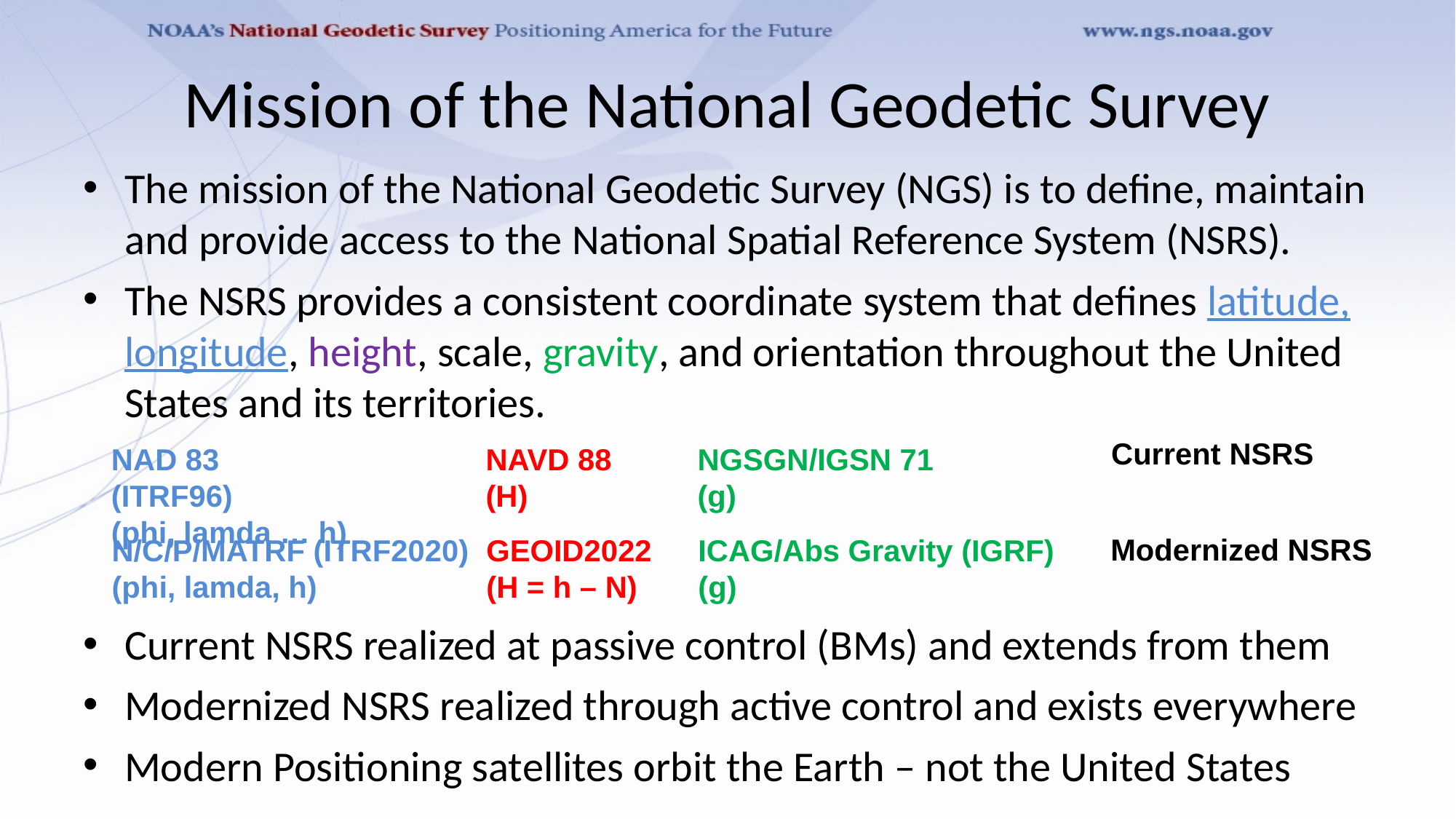

# Mission of the National Geodetic Survey
The mission of the National Geodetic Survey (NGS) is to define, maintain and provide access to the National Spatial Reference System (NSRS).
The NSRS provides a consistent coordinate system that defines latitude, longitude, height, scale, gravity, and orientation throughout the United States and its territories.

Current NSRS realized at passive control (BMs) and extends from them
Modernized NSRS realized through active control and exists everywhere
Modern Positioning satellites orbit the Earth – not the United States

Current NSRS
NAD 83 (ITRF96)
(phi, lamda … h)
NGSGN/IGSN 71
(g)
NAVD 88
(H)
Modernized NSRS
N/C/P/MATRF (ITRF2020)
(phi, lamda, h)
ICAG/Abs Gravity (IGRF)
(g)
GEOID2022
(H = h – N)